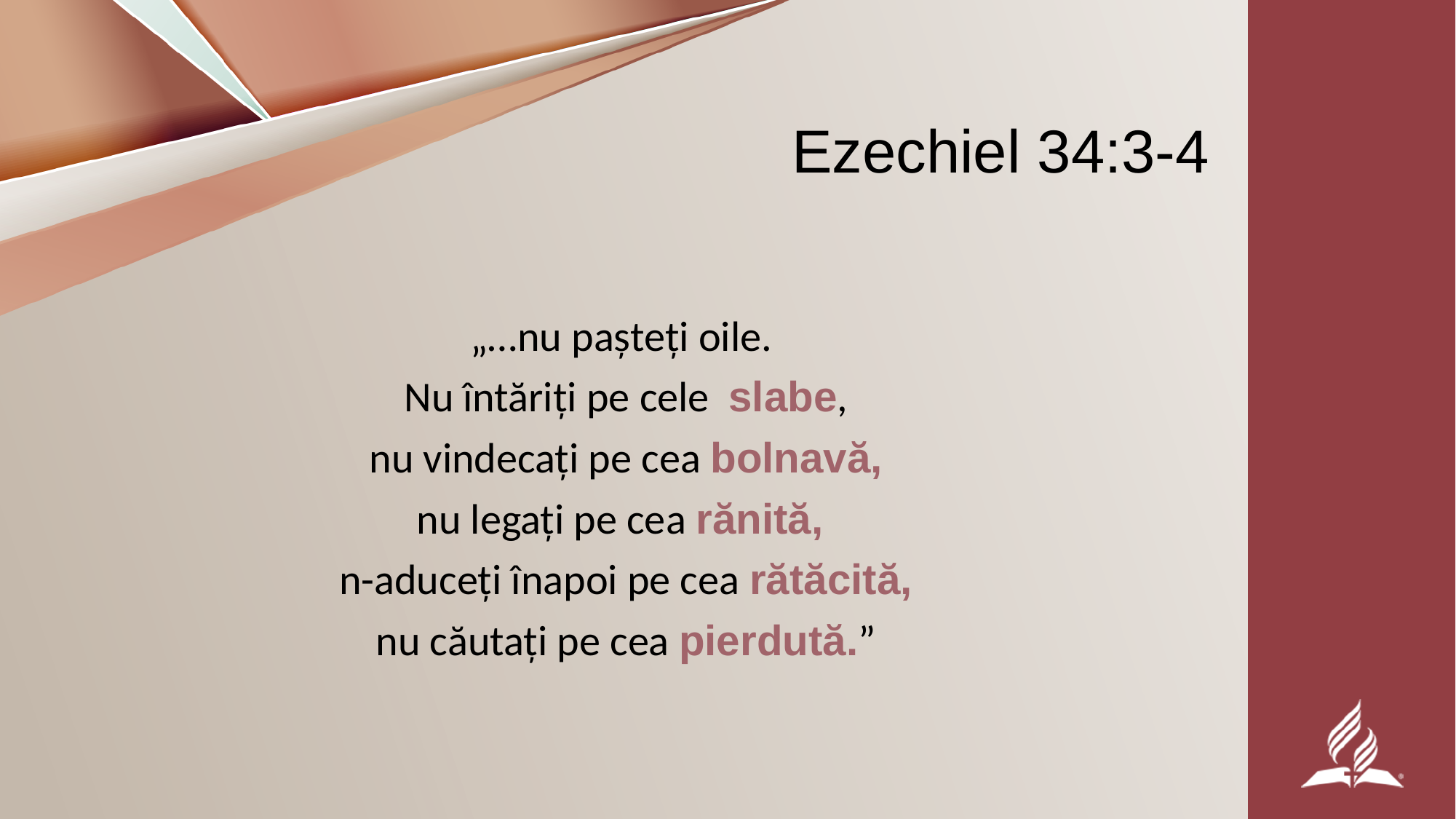

# Ezechiel 34:3-4
„…nu pașteți oile.
Nu întăriți pe cele  slabe,
nu vindecați pe cea bolnavă,
nu legați pe cea rănită,
n-aduceți înapoi pe cea rătăcită,
nu căutați pe cea pierdută.”